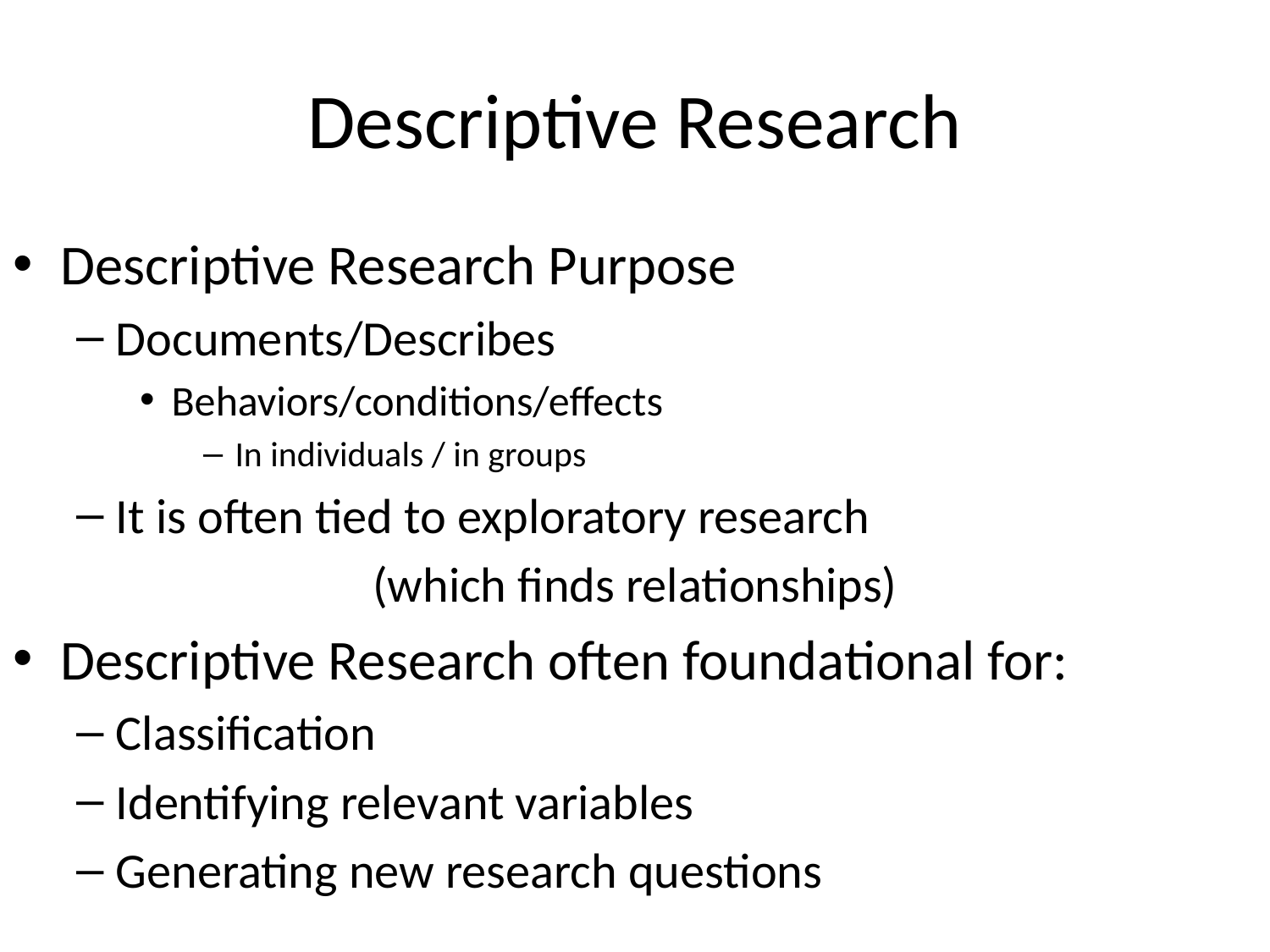

# Descriptive Research
Descriptive Research Purpose
Documents/Describes
Behaviors/conditions/effects
In individuals / in groups
It is often tied to exploratory research
(which finds relationships)
Descriptive Research often foundational for:
Classification
Identifying relevant variables
Generating new research questions